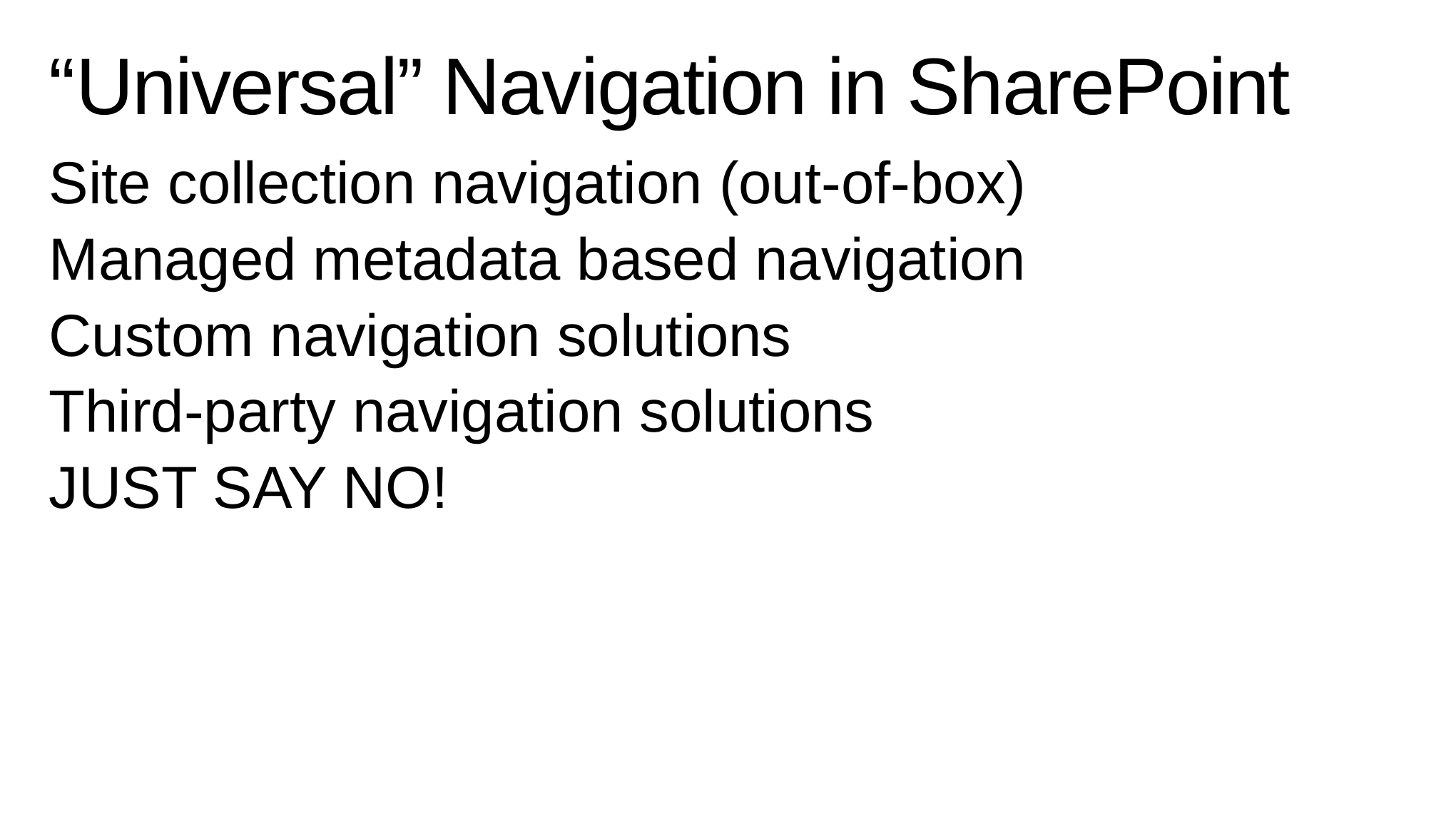

# “Universal” Navigation in SharePoint
Site collection navigation (out-of-box)
Managed metadata based navigation
Custom navigation solutions
Third-party navigation solutions
JUST SAY NO!